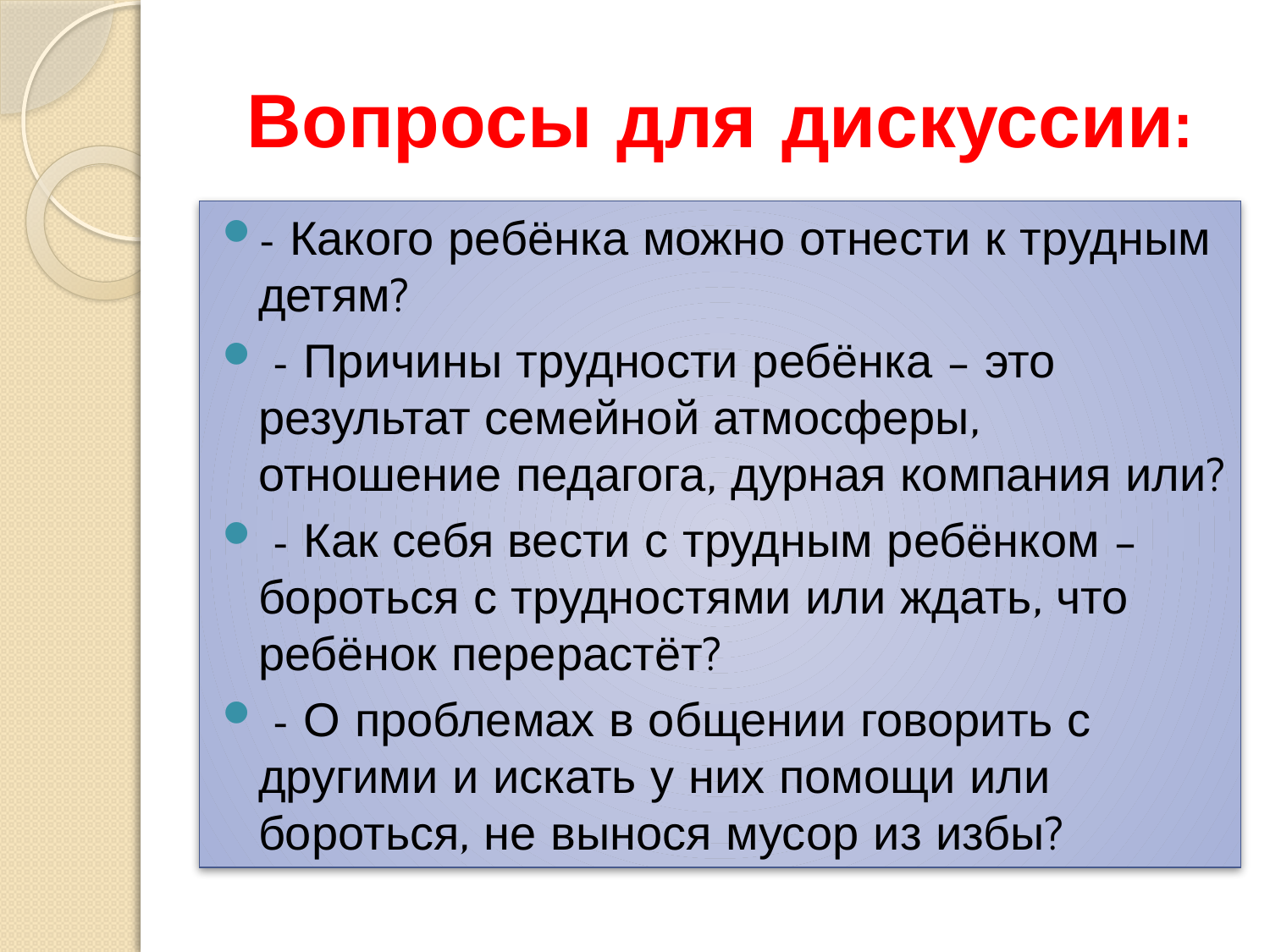

# Вопросы для дискуссии:
- Какого ребёнка можно отнести к трудным детям?
 - Причины трудности ребёнка – это результат семейной атмосферы, отношение педагога, дурная компания или?
 - Как себя вести с трудным ребёнком – бороться с трудностями или ждать, что ребёнок перерастёт?
 - О проблемах в общении говорить с другими и искать у них помощи или бороться, не вынося мусор из избы?